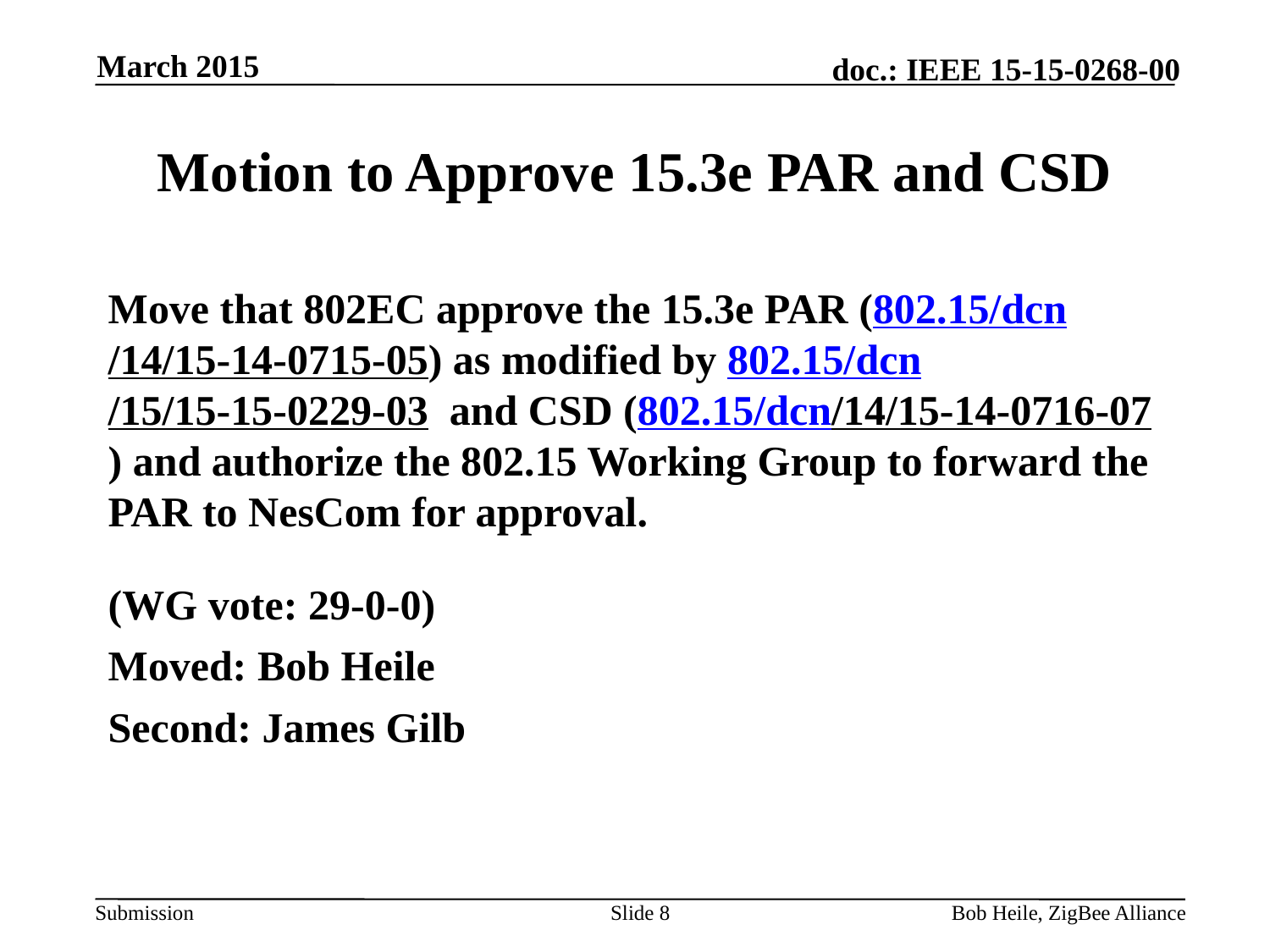

March 2015
# Motion to Approve 15.3e PAR and CSD
Move that 802EC approve the 15.3e PAR (802.15/dcn/14/15-14-0715-05) as modified by 802.15/dcn/15/15-15-0229-03  and CSD (802.15/dcn/14/15-14-0716-07) and authorize the 802.15 Working Group to forward the PAR to NesCom for approval.

(WG vote: 29-0-0)
Moved: Bob Heile
Second: James Gilb
Slide 8
Bob Heile, ZigBee Alliance